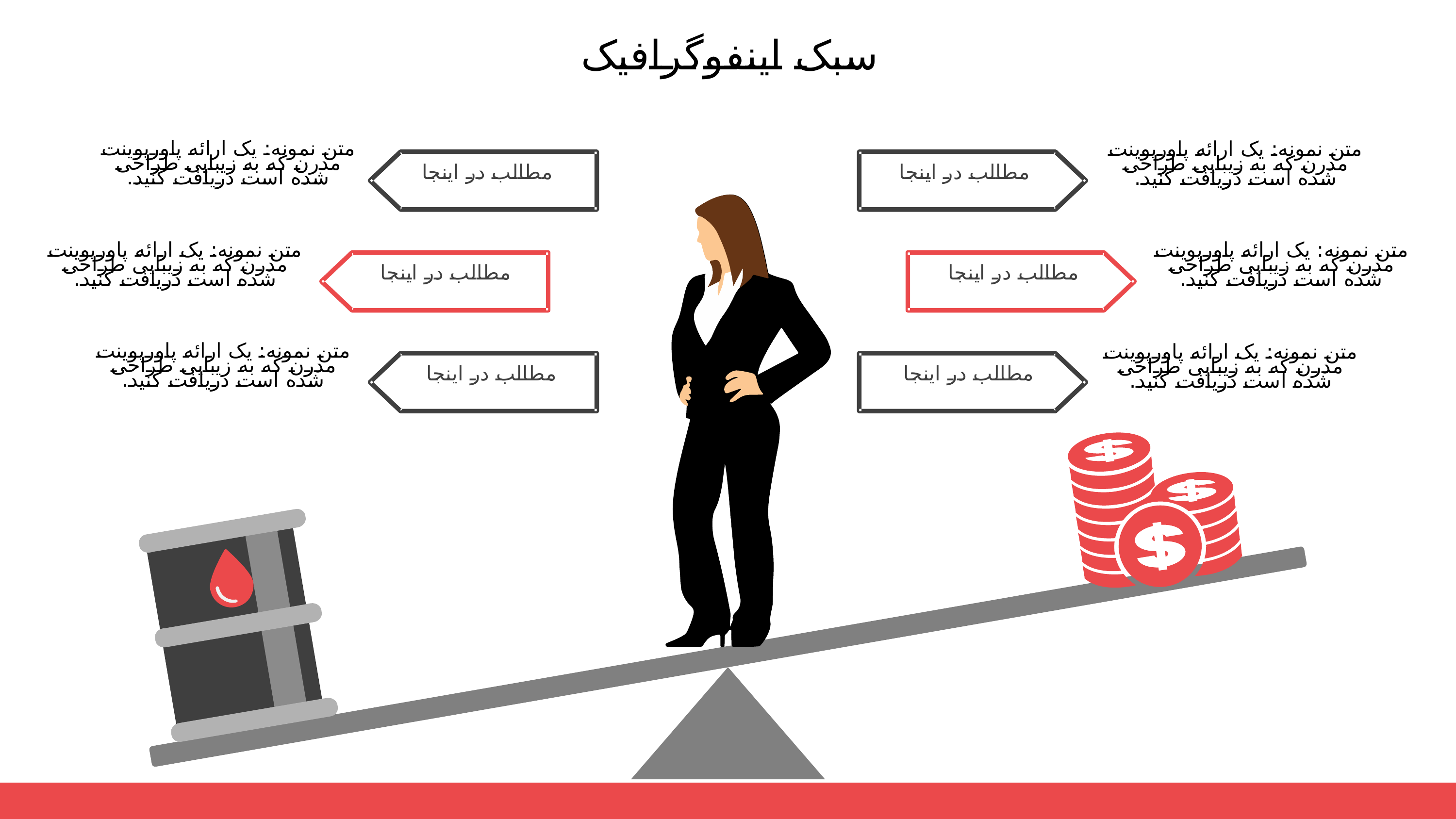

سبک اینفوگرافیک
متن نمونه: یک ارائه پاورپوینت مدرن که به زیبایی طراحی شده است دریافت کنید.
متن نمونه: یک ارائه پاورپوینت مدرن که به زیبایی طراحی شده است دریافت کنید.

مطالب در اینجا
مطالب در اینجا

متن نمونه: یک ارائه پاورپوینت مدرن که به زیبایی طراحی شده است دریافت کنید.
متن نمونه: یک ارائه پاورپوینت مدرن که به زیبایی طراحی شده است دریافت کنید.

مطالب در اینجا
مطالب در اینجا

متن نمونه: یک ارائه پاورپوینت مدرن که به زیبایی طراحی شده است دریافت کنید.
متن نمونه: یک ارائه پاورپوینت مدرن که به زیبایی طراحی شده است دریافت کنید.

مطالب در اینجا
مطالب در اینجا